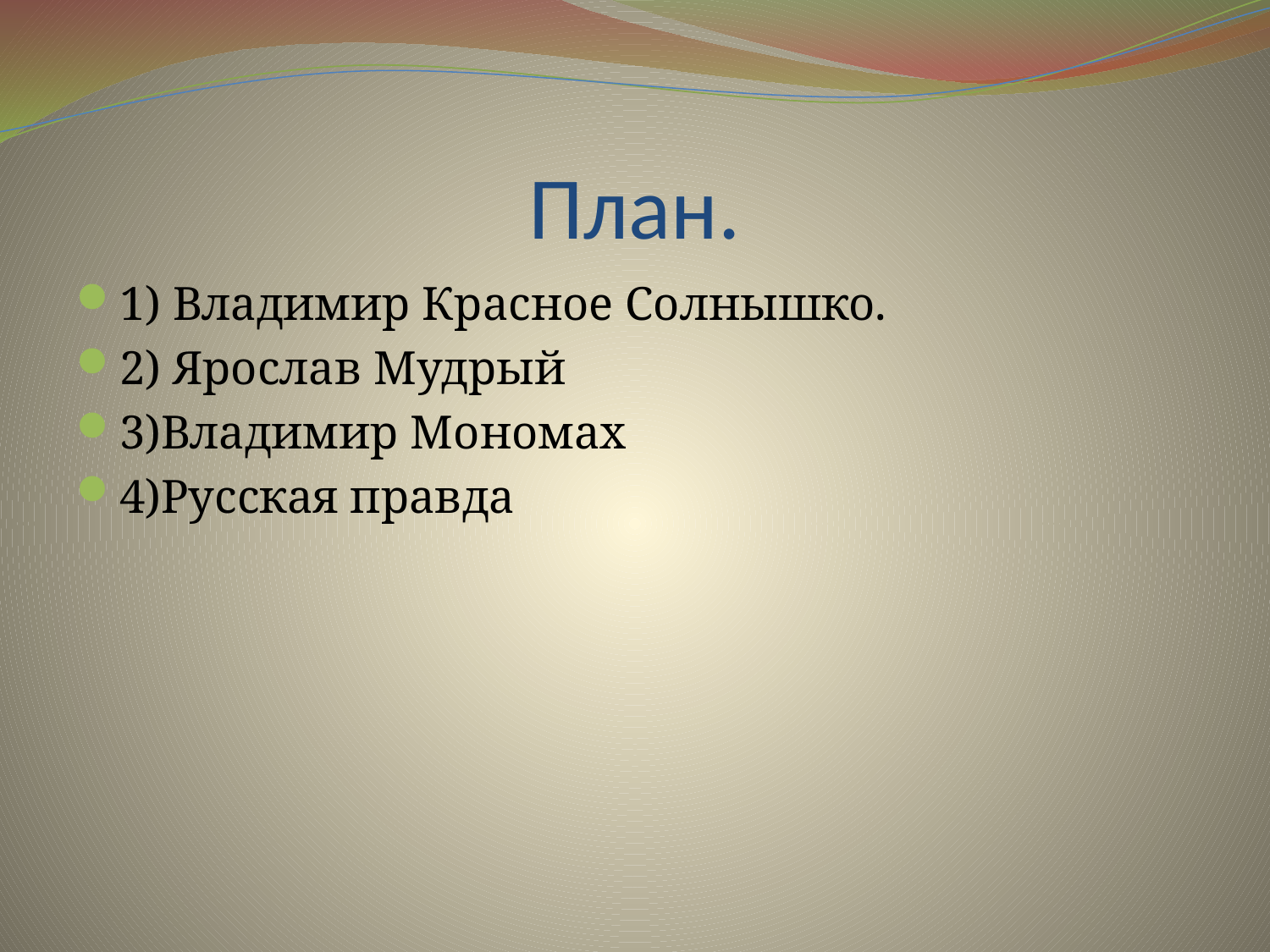

# План.
1) Владимир Красное Солнышко.
2) Ярослав Мудрый
3)Владимир Мономах
4)Русская правда